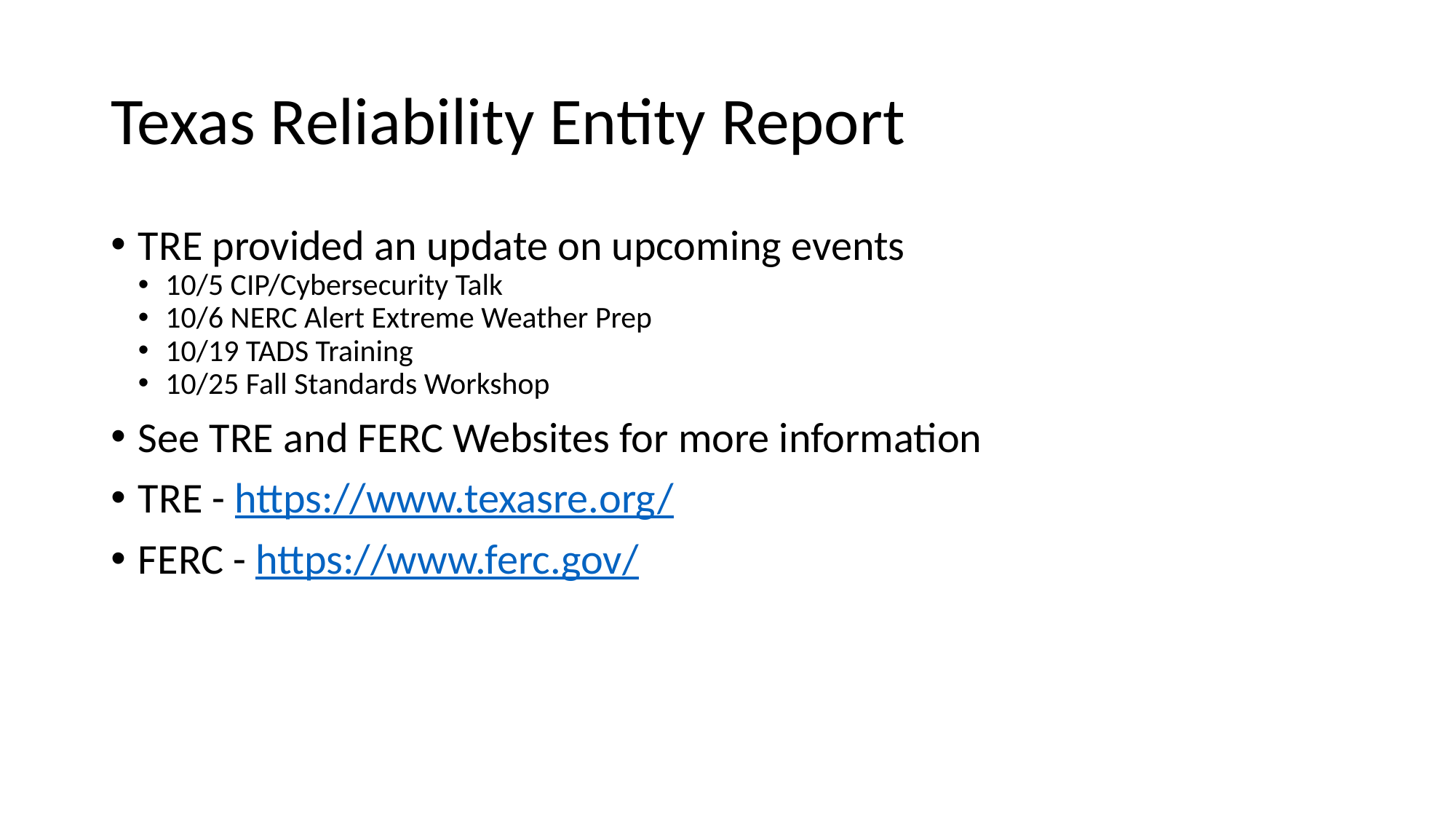

# Texas Reliability Entity Report
TRE provided an update on upcoming events
10/5 CIP/Cybersecurity Talk
10/6 NERC Alert Extreme Weather Prep
10/19 TADS Training
10/25 Fall Standards Workshop
See TRE and FERC Websites for more information
TRE - https://www.texasre.org/
FERC - https://www.ferc.gov/